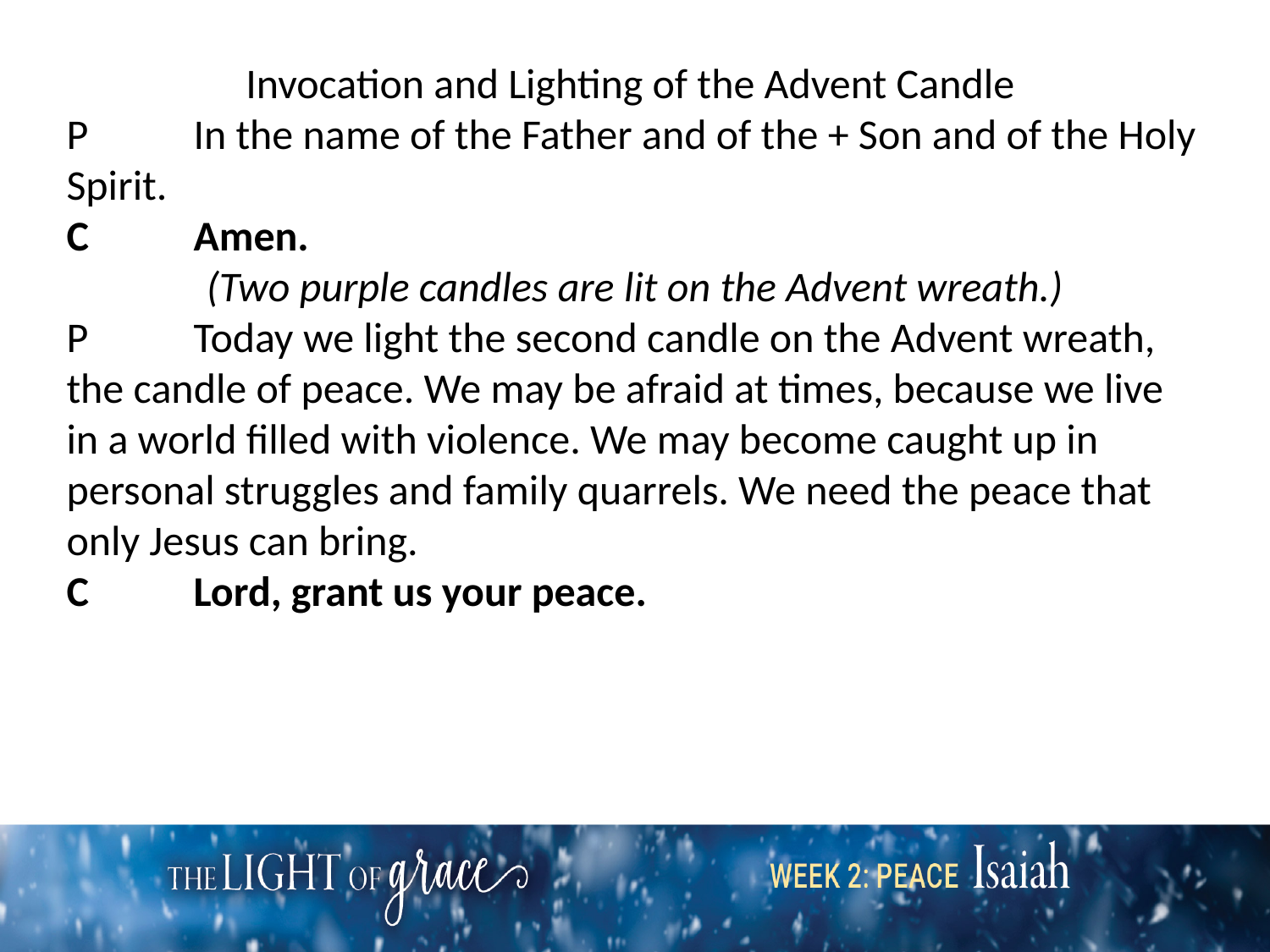

Invocation and Lighting of the Advent Candle
P	In the name of the Father and of the + Son and of the Holy Spirit.
C	Amen.
(Two purple candles are lit on the Advent wreath.)
P	Today we light the second candle on the Advent wreath, the candle of peace. We may be afraid at times, because we live in a world filled with violence. We may become caught up in personal struggles and family quarrels. We need the peace that only Jesus can bring.
C	Lord, grant us your peace.